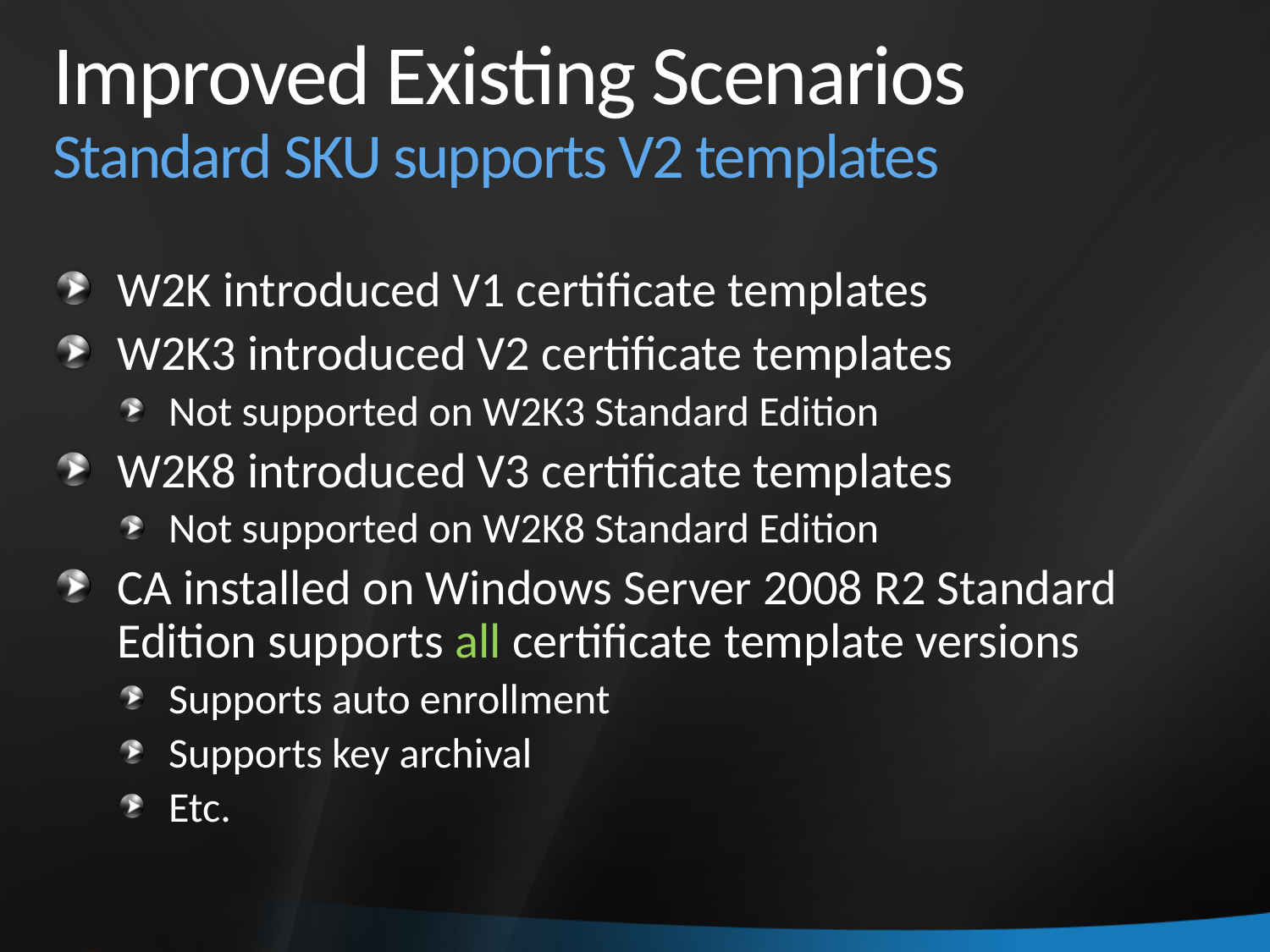

# Improved Existing Scenarios Standard SKU supports V2 templates
W2K introduced V1 certificate templates
W2K3 introduced V2 certificate templates
Not supported on W2K3 Standard Edition
W2K8 introduced V3 certificate templates
Not supported on W2K8 Standard Edition
CA installed on Windows Server 2008 R2 Standard Edition supports all certificate template versions
Supports auto enrollment
Supports key archival
Etc.